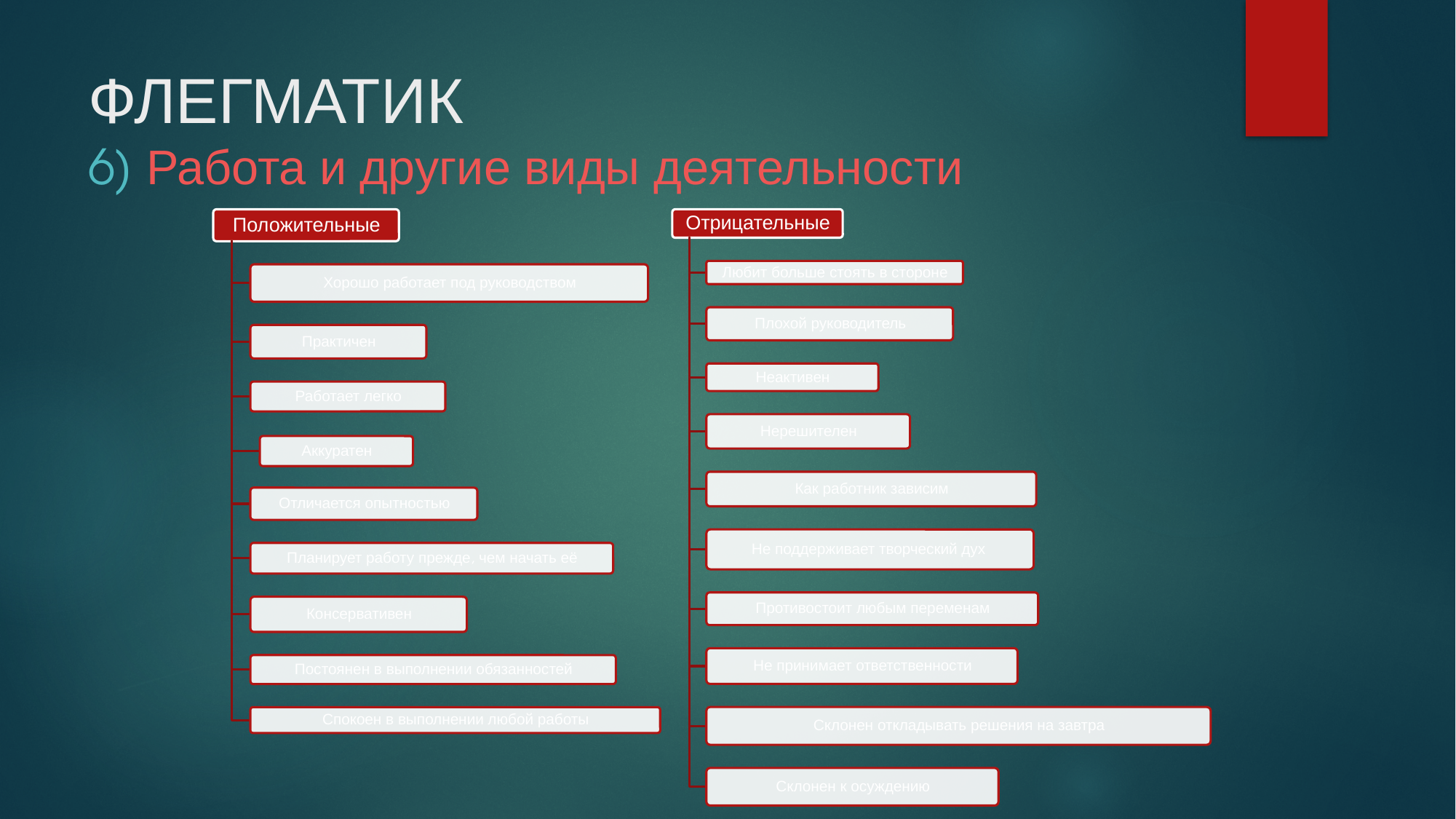

# ФЛЕГМАТИК 6) Работа и другие виды деятельности
Положительные
Хорошо работает под руководством
Практичен
Работает легко
Аккуратен
Отличается опытностью
Планирует работу прежде, чем начать её
Консервативен
Постоянен в выполнении обязанностей
Спокоен в выполнении любой работы
Отрицательные
Любит больше стоять в стороне
Плохой руководитель
Неактивен
Нерешителен
Как работник зависим
Не поддерживает творческий дух
Противостоит любым переменам
Не принимает ответственности
Склонен откладывать решения на завтра
Склонен к осуждению